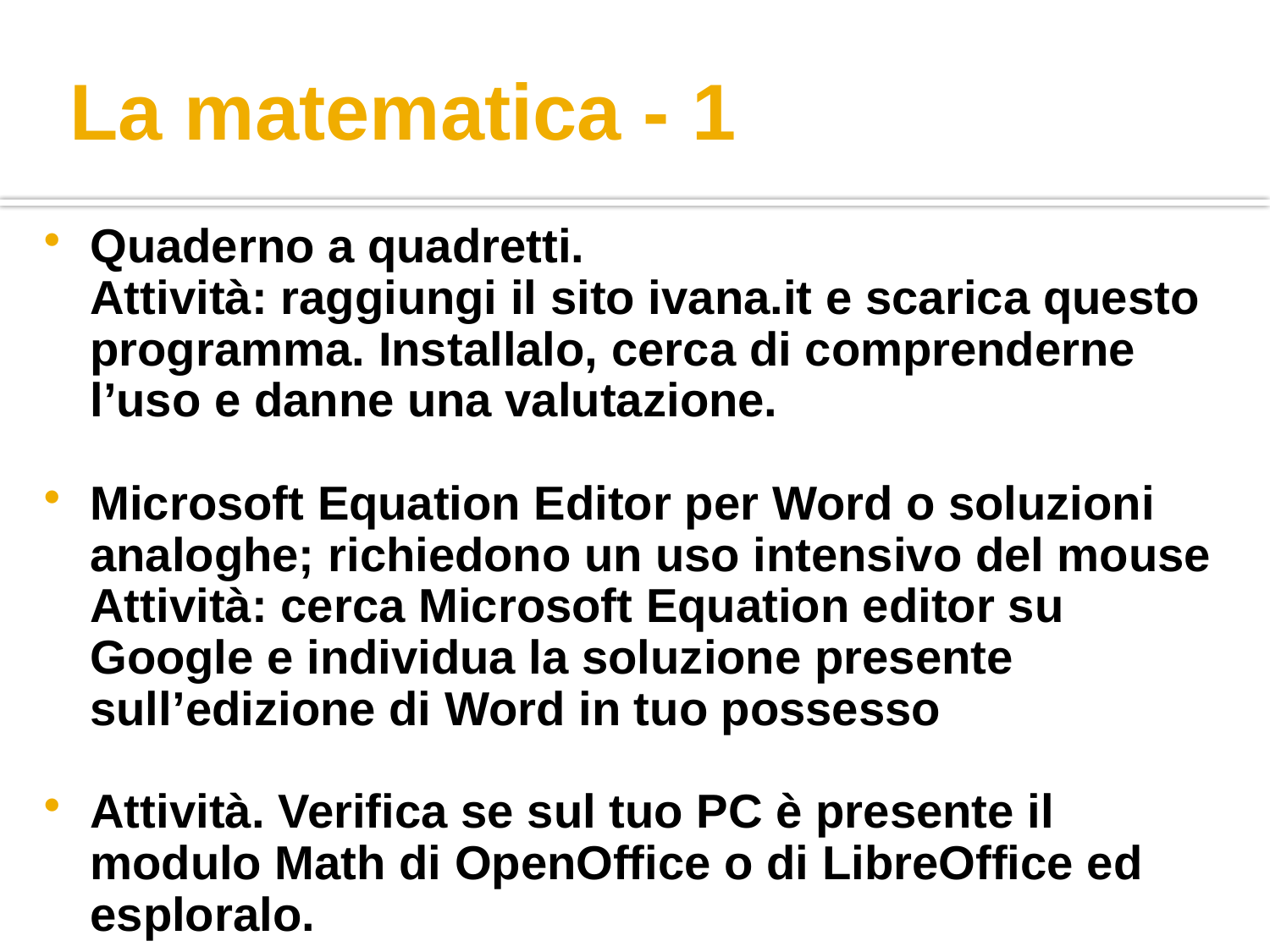

# La matematica - 1
Quaderno a quadretti.
Attività: raggiungi il sito ivana.it e scarica questo programma. Installalo, cerca di comprenderne l’uso e danne una valutazione.

Microsoft Equation Editor per Word o soluzioni analoghe; richiedono un uso intensivo del mouse
Attività: cerca Microsoft Equation editor su Google e individua la soluzione presente sull’edizione di Word in tuo possesso

Attività. Verifica se sul tuo PC è presente il modulo Math di OpenOffice o di LibreOffice ed esploralo.